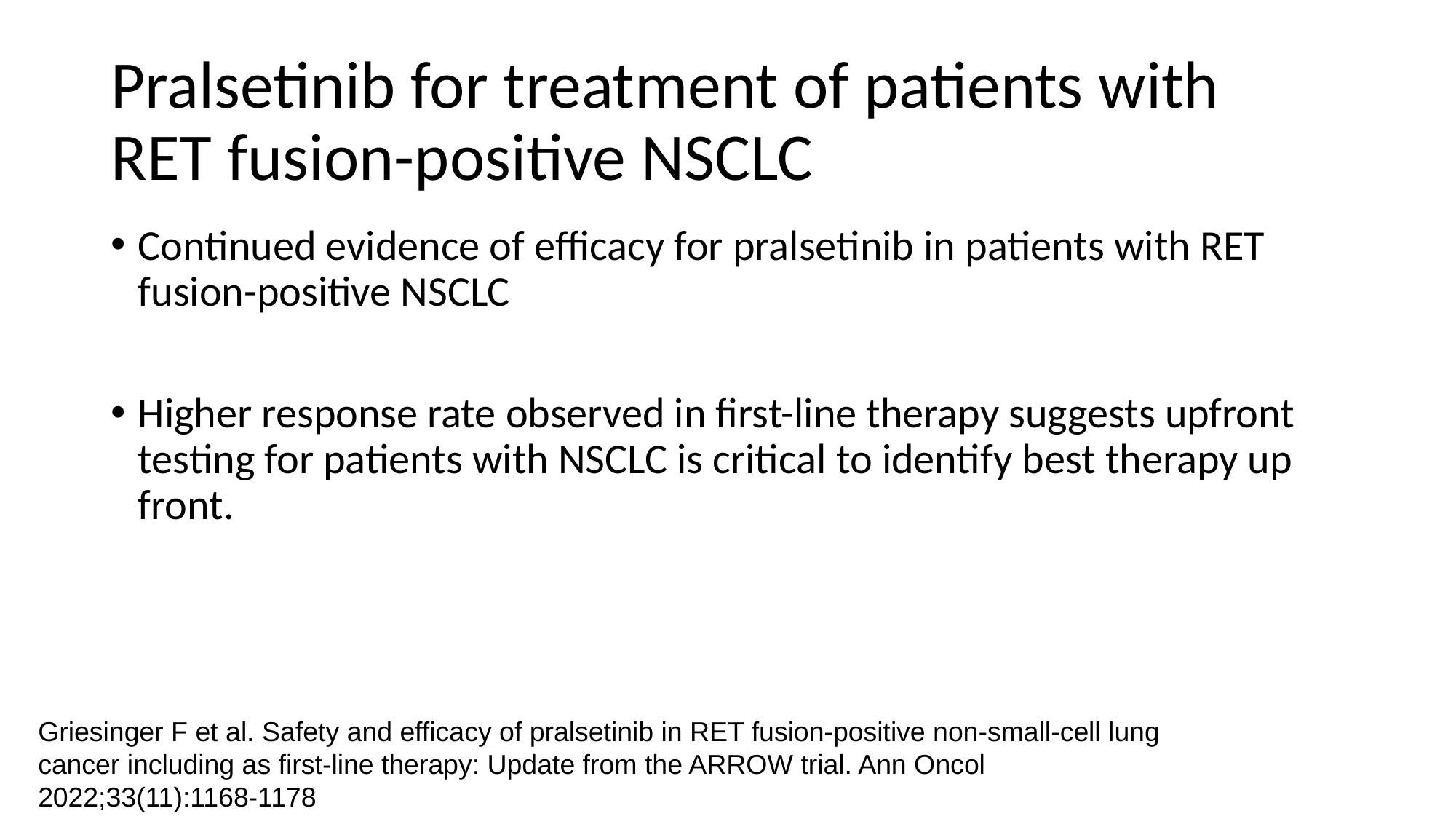

# Pralsetinib for treatment of patients with RET fusion-positive NSCLC
Continued evidence of efficacy for pralsetinib in patients with RET
fusion-positive NSCLC

Higher response rate observed in first-line therapy suggests upfront testing for patients with NSCLC is critical to identify best therapy up front.
Griesinger F et al. Safety and efficacy of pralsetinib in RET fusion-positive non-small-cell lung cancer including as first-line therapy: Update from the ARROW trial. Ann Oncol 2022;33(11):1168-1178